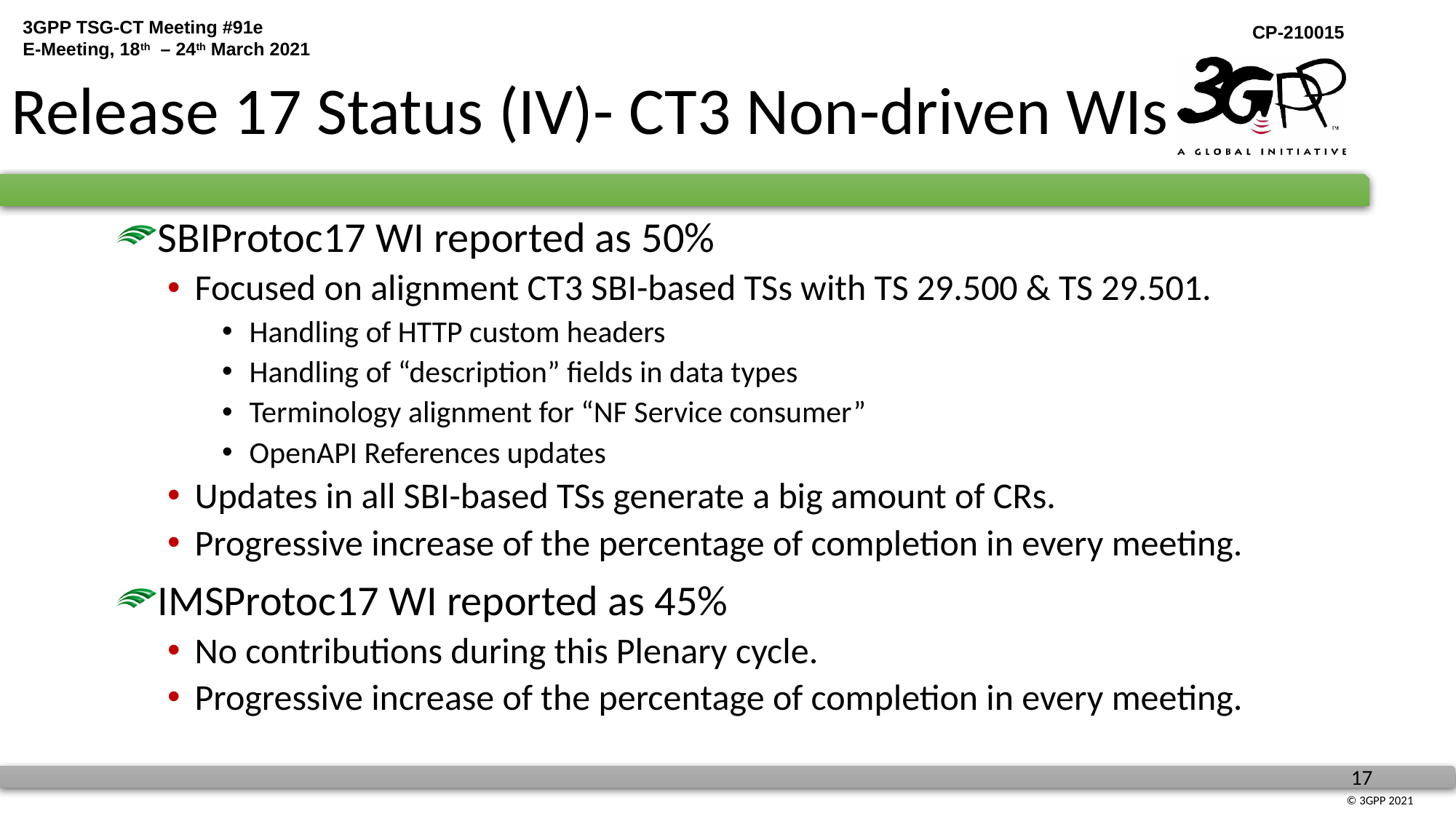

# Release 17 Status (IV)- CT3 Non-driven WIs
SBIProtoc17 WI reported as 50%
Focused on alignment CT3 SBI-based TSs with TS 29.500 & TS 29.501.
Handling of HTTP custom headers
Handling of “description” fields in data types
Terminology alignment for “NF Service consumer”
OpenAPI References updates
Updates in all SBI-based TSs generate a big amount of CRs.
Progressive increase of the percentage of completion in every meeting.
IMSProtoc17 WI reported as 45%
No contributions during this Plenary cycle.
Progressive increase of the percentage of completion in every meeting.